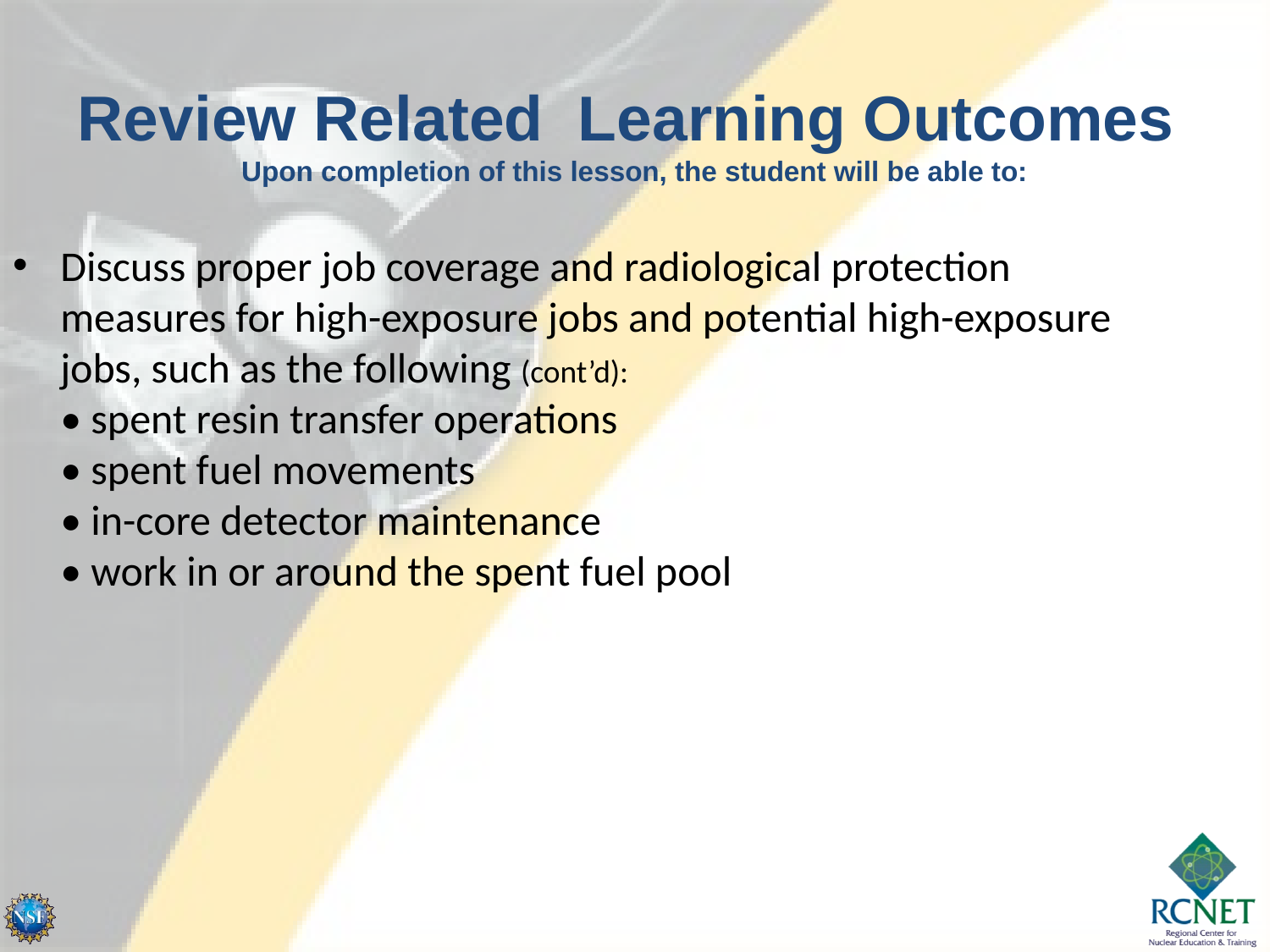

Review Related  Learning Outcomes
Upon completion of this lesson, the student will be able to:
Discuss proper job coverage and radiological protection measures for high-exposure jobs and potential high-exposure jobs, such as the following (cont’d):
• spent resin transfer operations
• spent fuel movements
• in-core detector maintenance
• work in or around the spent fuel pool